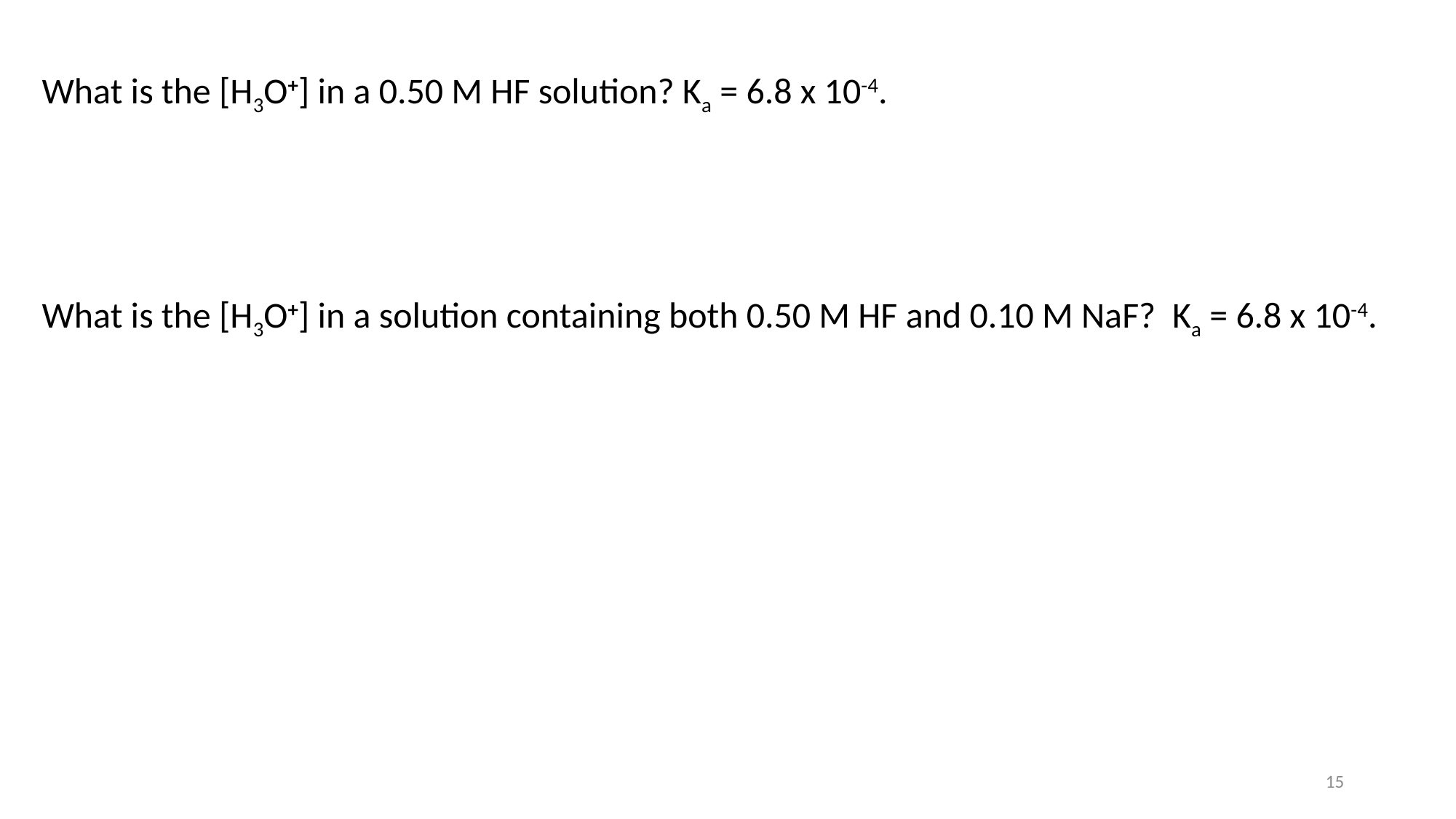

What is the [H3O+] in a 0.50 M HF solution? Ka = 6.8 x 10-4.

What is the [H3O+] in a solution containing both 0.50 M HF and 0.10 M NaF?  Ka = 6.8 x 10-4.
15